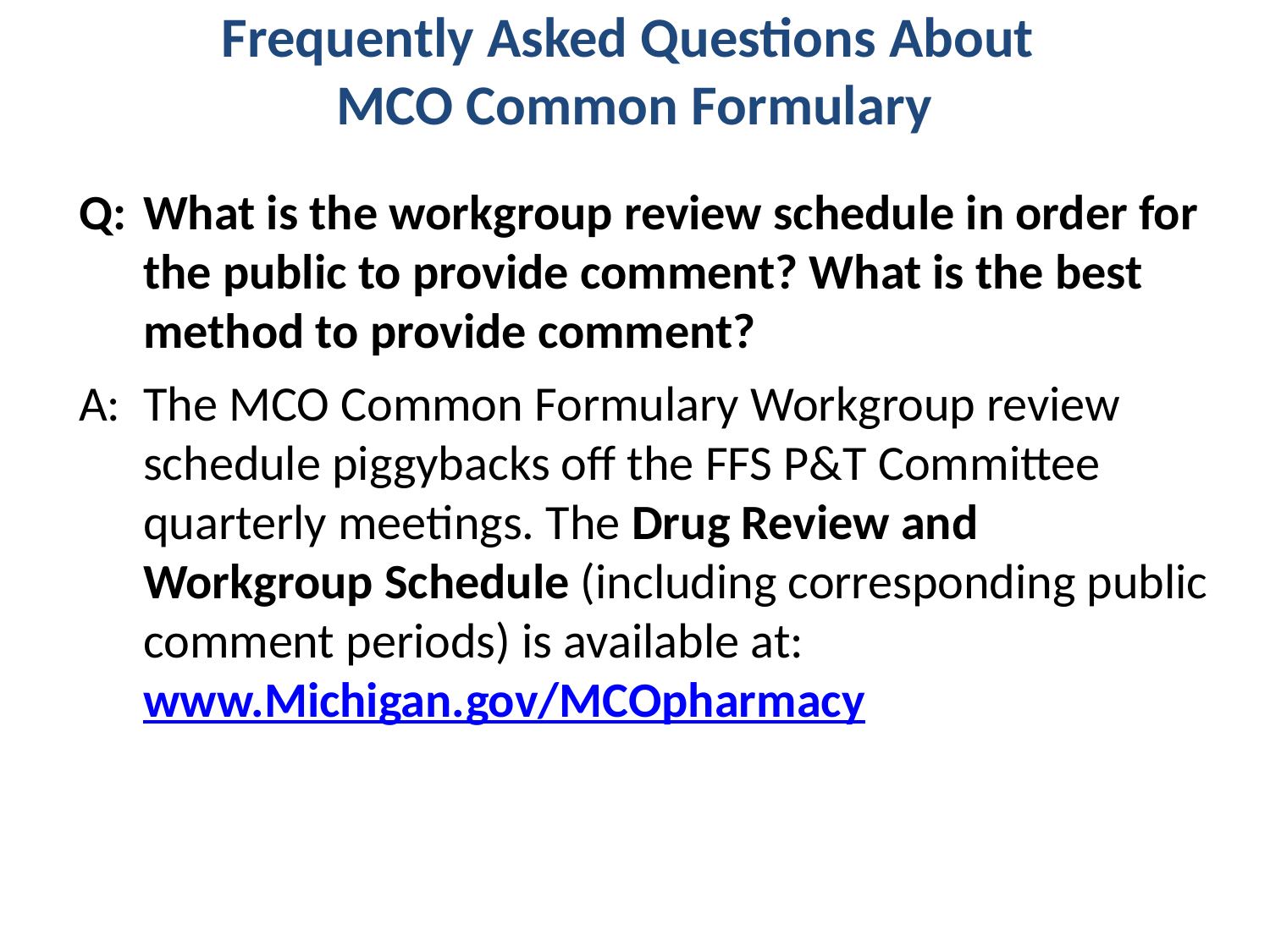

# Frequently Asked Questions About MCO Common Formulary
Q:	What is the workgroup review schedule in order for the public to provide comment? What is the best method to provide comment?
A: 	The MCO Common Formulary Workgroup review schedule piggybacks off the FFS P&T Committee quarterly meetings. The Drug Review and Workgroup Schedule (including corresponding public comment periods) is available at: www.Michigan.gov/MCOpharmacy